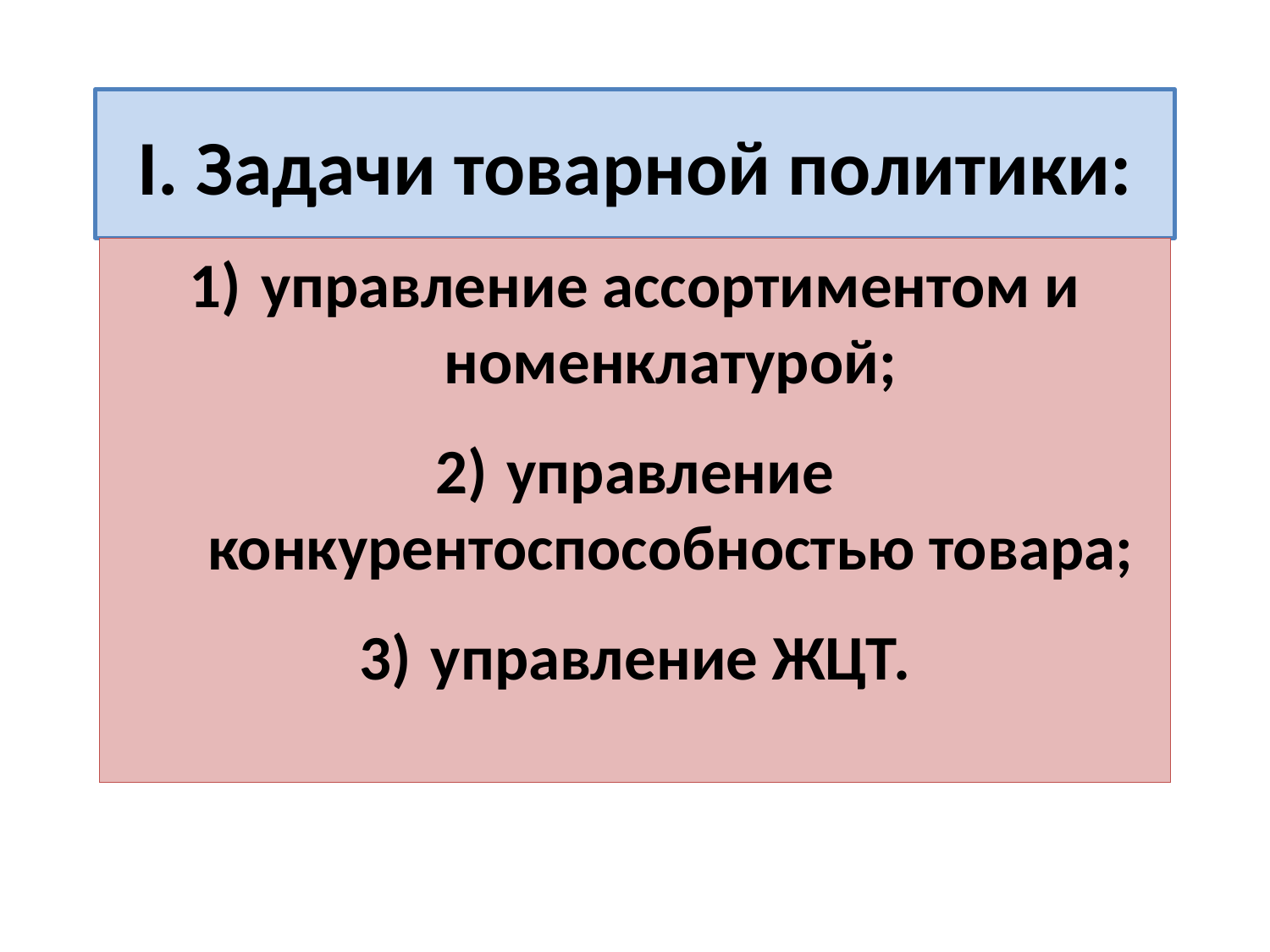

# I. Задачи товарной политики:
управление ассортиментом и номенклатурой;
управление конкурентоспособностью товара;
управление ЖЦТ.